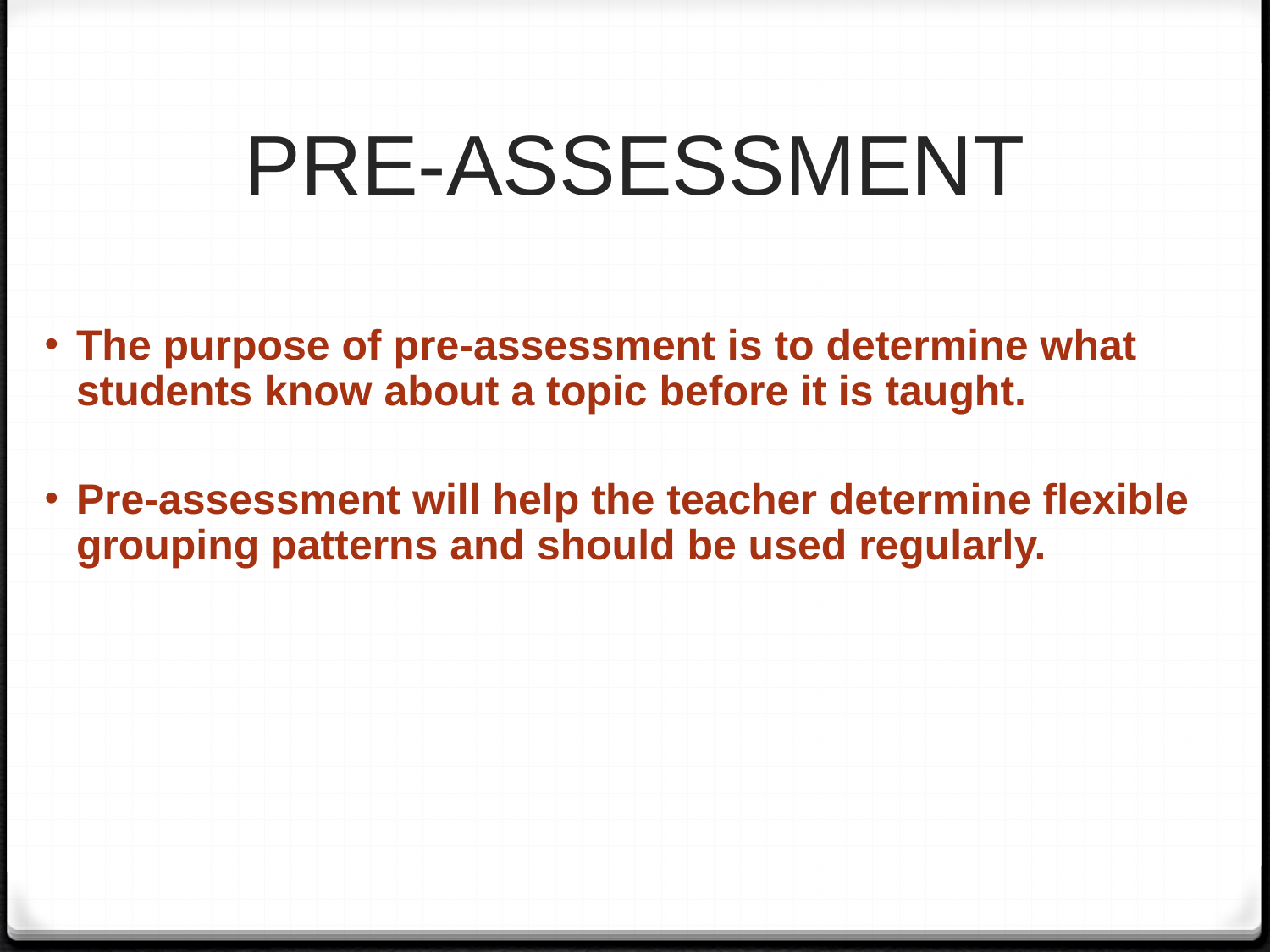

# PRE-ASSESSMENT
The purpose of pre-assessment is to determine what students know about a topic before it is taught.

Pre-assessment will help the teacher determine flexible grouping patterns and should be used regularly.